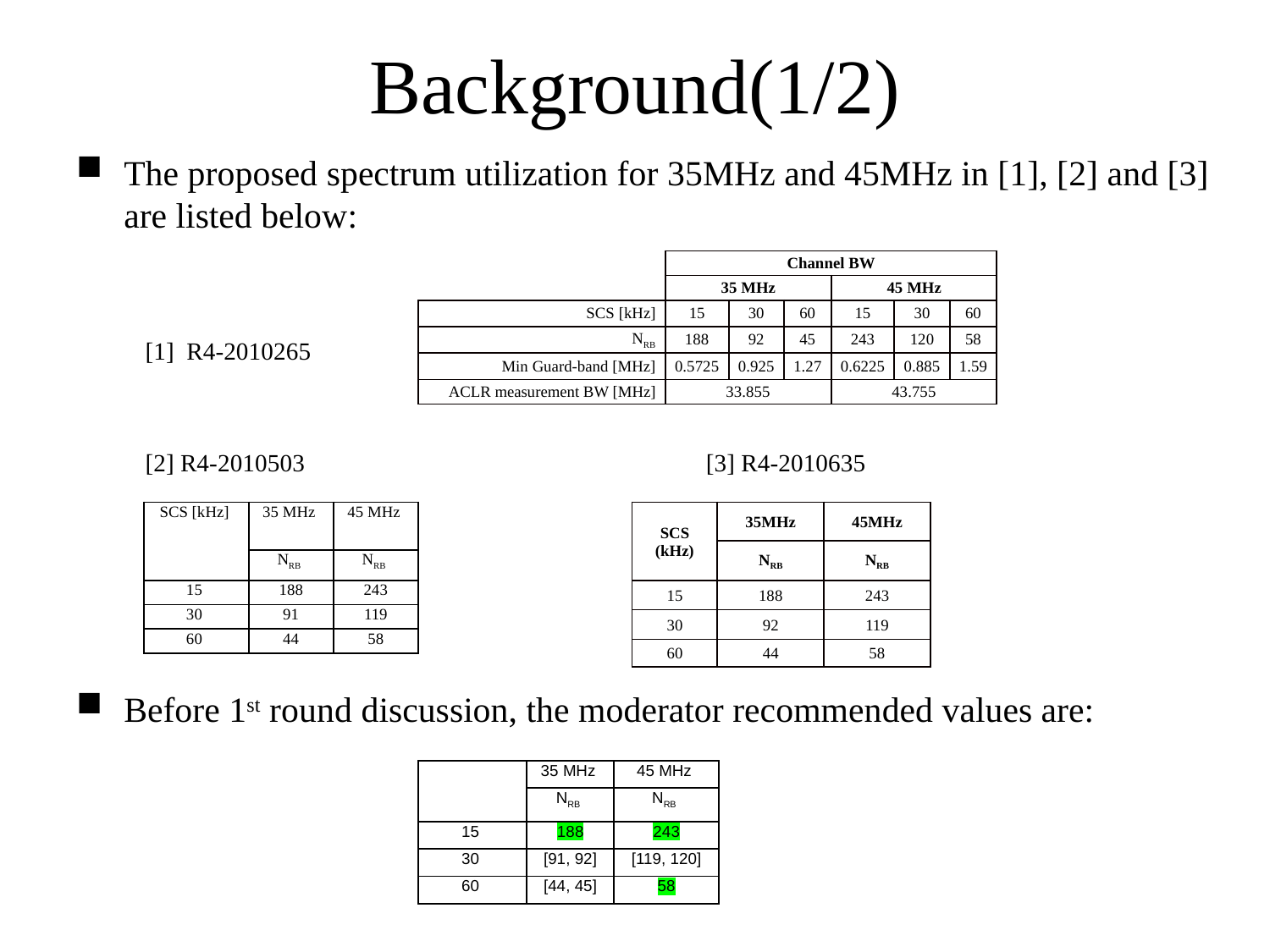

# Background(1/2)
The proposed spectrum utilization for 35MHz and 45MHz in [1], [2] and [3] are listed below:

Before 1st round discussion, the moderator recommended values are:

|  | Channel BW |  |  |  |  |  |
| --- | --- | --- | --- | --- | --- | --- |
|  | 35 MHz |  |  | 45 MHz |  |  |
| SCS [kHz] | 15 | 30 | 60 | 15 | 30 | 60 |
| NRB | 188 | 92 | 45 | 243 | 120 | 58 |
| Min Guard-band [MHz] | 0.5725 | 0.925 | 1.27 | 0.6225 | 0.885 | 1.59 |
| ACLR measurement BW [MHz] | 33.855 |  |  | 43.755 |  |  |
[1]  R4-2010265
[2] R4-2010503
[3] R4-2010635
| SCS [kHz] | 35 MHz | 45 MHz |
| --- | --- | --- |
|  | NRB | NRB |
| 15 | 188 | 243 |
| 30 | 91 | 119 |
| 60 | 44 | 58 |
| SCS (kHz) | 35MHz | 45MHz |
| --- | --- | --- |
|  | NRB | NRB |
| 15 | 188 | 243 |
| 30 | 92 | 119 |
| 60 | 44 | 58 |
|  | 35 MHz | 45 MHz |
| --- | --- | --- |
|  | NRB | NRB |
| 15 | 188 | 243 |
| 30 | [91, 92] | [119, 120] |
| 60 | [44, 45] | 58 |